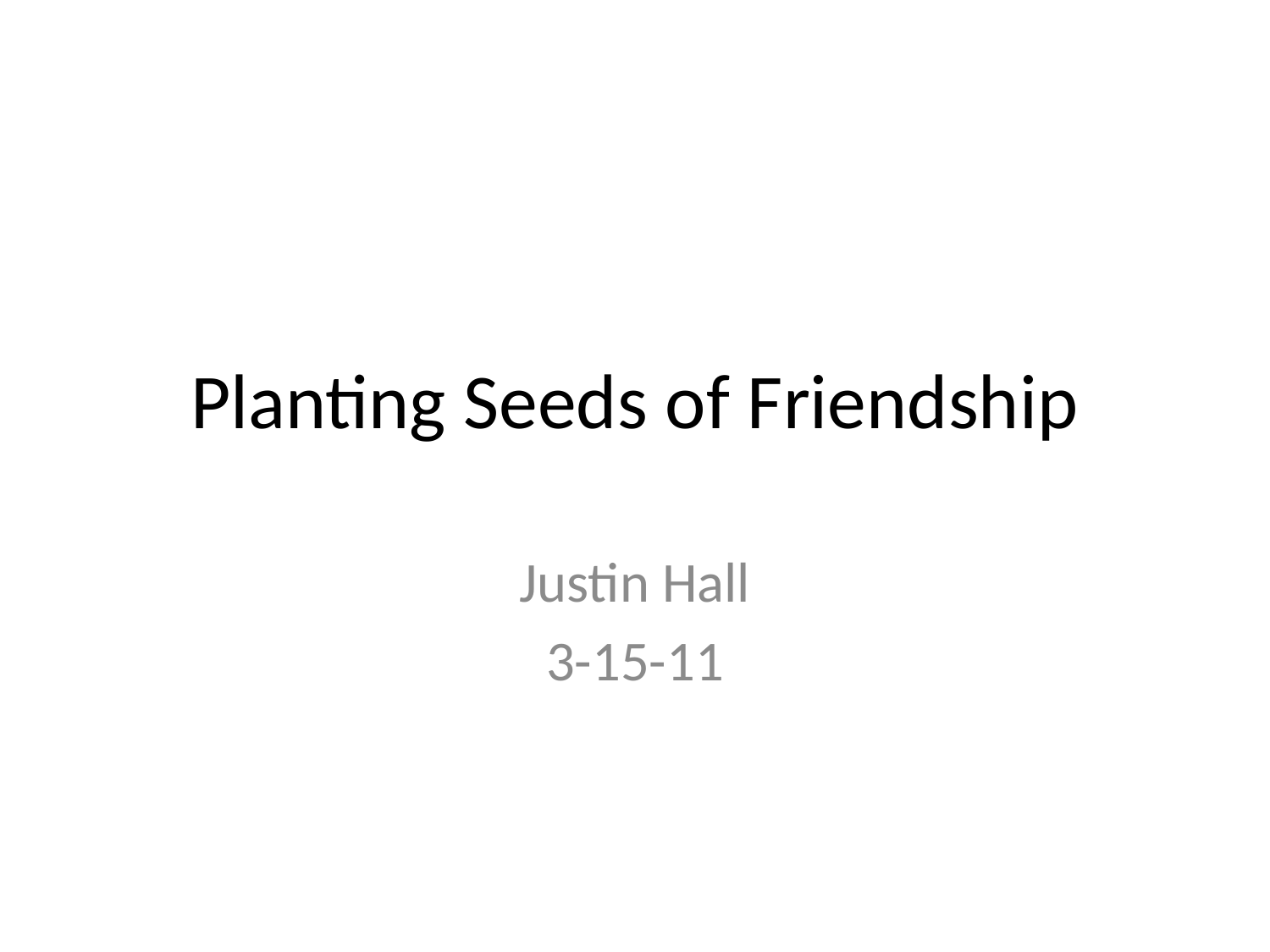

# Planting Seeds of Friendship
Justin Hall
3-15-11